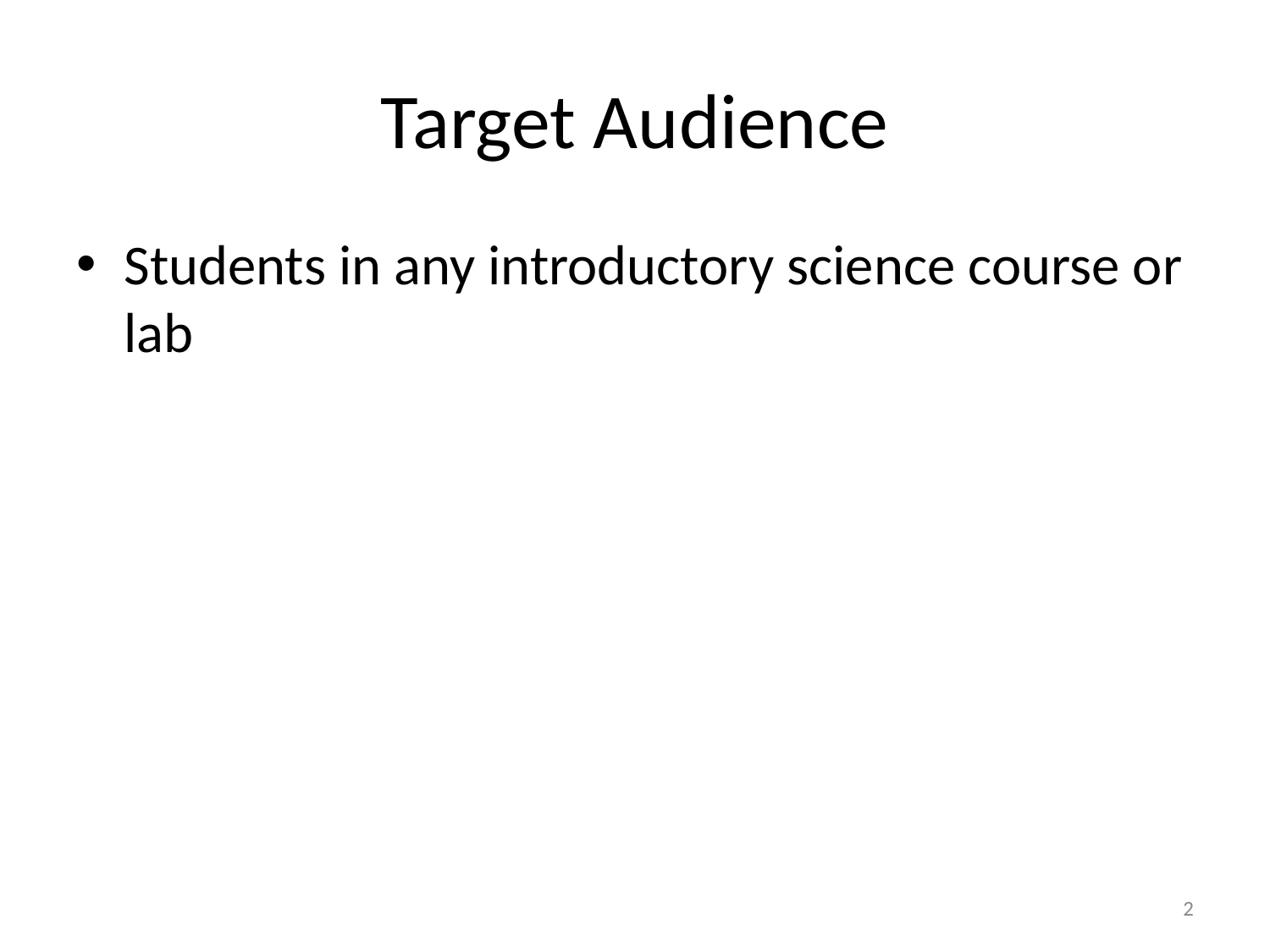

# Target Audience
Students in any introductory science course or lab
2